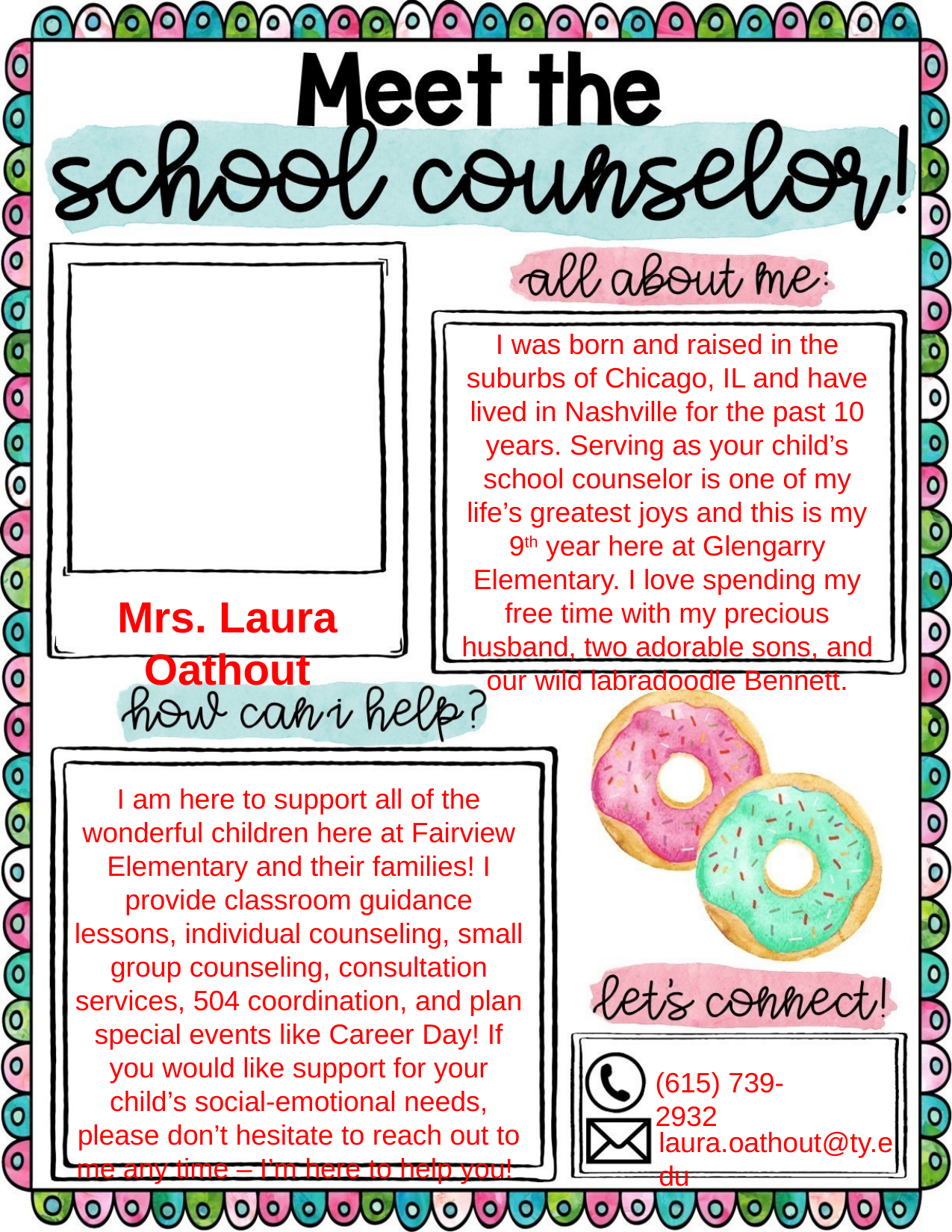

I was born and raised in the suburbs of Chicago, IL and have lived in Nashville for the past 10 years. Serving as your child’s school counselor is one of my life’s greatest joys and this is my 9th year here at Glengarry Elementary. I love spending my free time with my precious husband, two adorable sons, and our wild labradoodle Bennett.
Mrs. Laura Oathout
I am here to support all of the wonderful children here at Fairview Elementary and their families! I provide classroom guidance lessons, individual counseling, small group counseling, consultation services, 504 coordination, and plan special events like Career Day! If you would like support for your child’s social-emotional needs, please don’t hesitate to reach out to me any time – I’m here to help you!
(615) 739-2932
laura.oathout@ty.edu